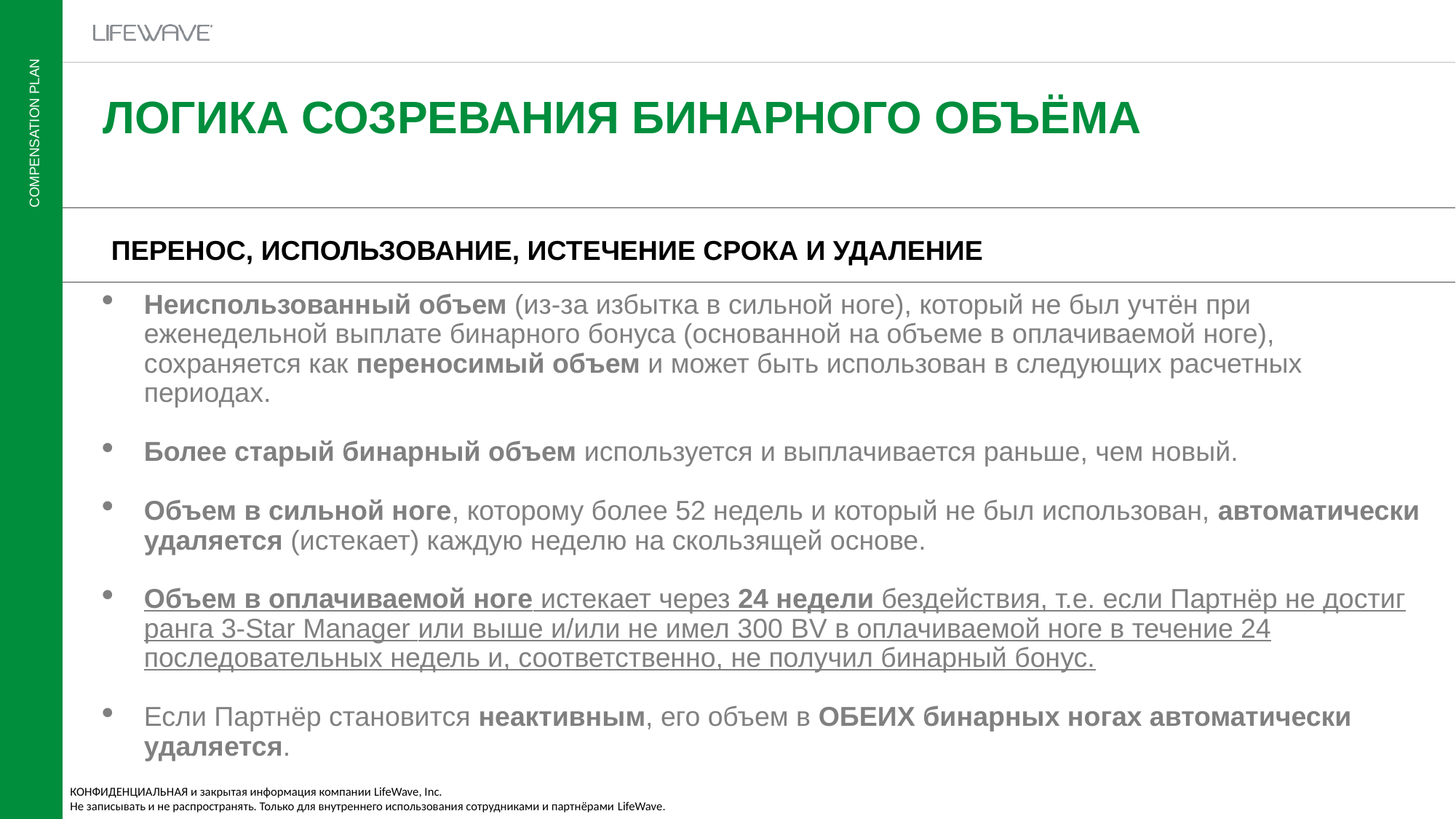

ЛОГИКА СОЗРЕВАНИЯ БИНАРНОГО ОБЪЁМА
ПЕРЕНОС, ИСПОЛЬЗОВАНИЕ, ИСТЕЧЕНИЕ СРОКА И УДАЛЕНИЕ
Неиспользованный объем (из-за избытка в сильной ноге), который не был учтён при еженедельной выплате бинарного бонуса (основанной на объеме в оплачиваемой ноге), сохраняется как переносимый объем и может быть использован в следующих расчетных периодах.

Более старый бинарный объем используется и выплачивается раньше, чем новый.

Объем в сильной ноге, которому более 52 недель и который не был использован, автоматически удаляется (истекает) каждую неделю на скользящей основе.

Объем в оплачиваемой ноге истекает через 24 недели бездействия, т.е. если Партнёр не достиг ранга 3-Star Manager или выше и/или не имел 300 BV в оплачиваемой ноге в течение 24 последовательных недель и, соответственно, не получил бинарный бонус.
Если Партнёр становится неактивным, его объем в ОБЕИХ бинарных ногах автоматически удаляется.

КОНФИДЕНЦИАЛЬНАЯ и закрытая информация компании LifeWave, Inc.
Не записывать и не распространять. Только для внутреннего использования сотрудниками и партнёрами LifeWave.